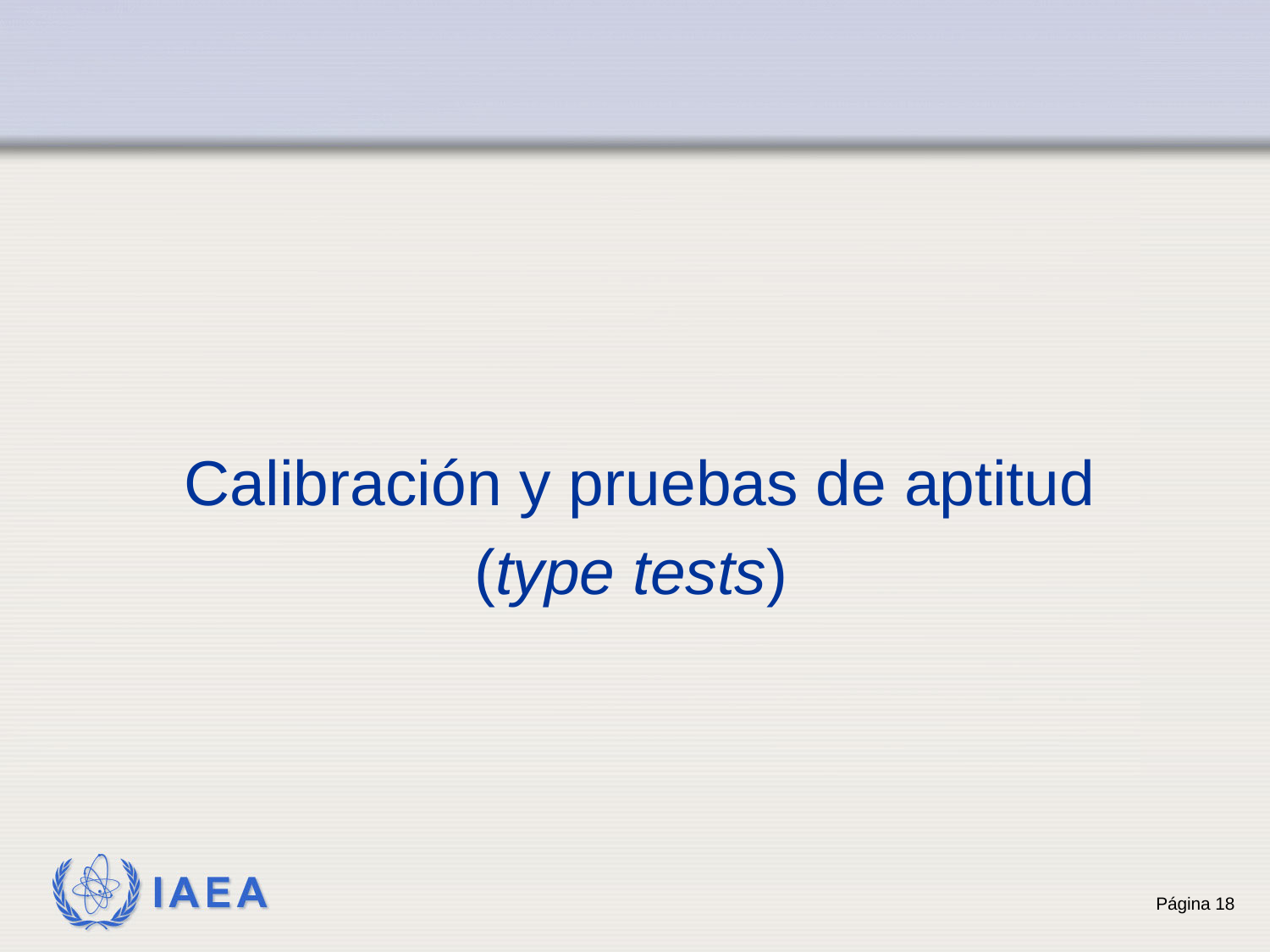

Calibración y pruebas de aptitud
(type tests)
18